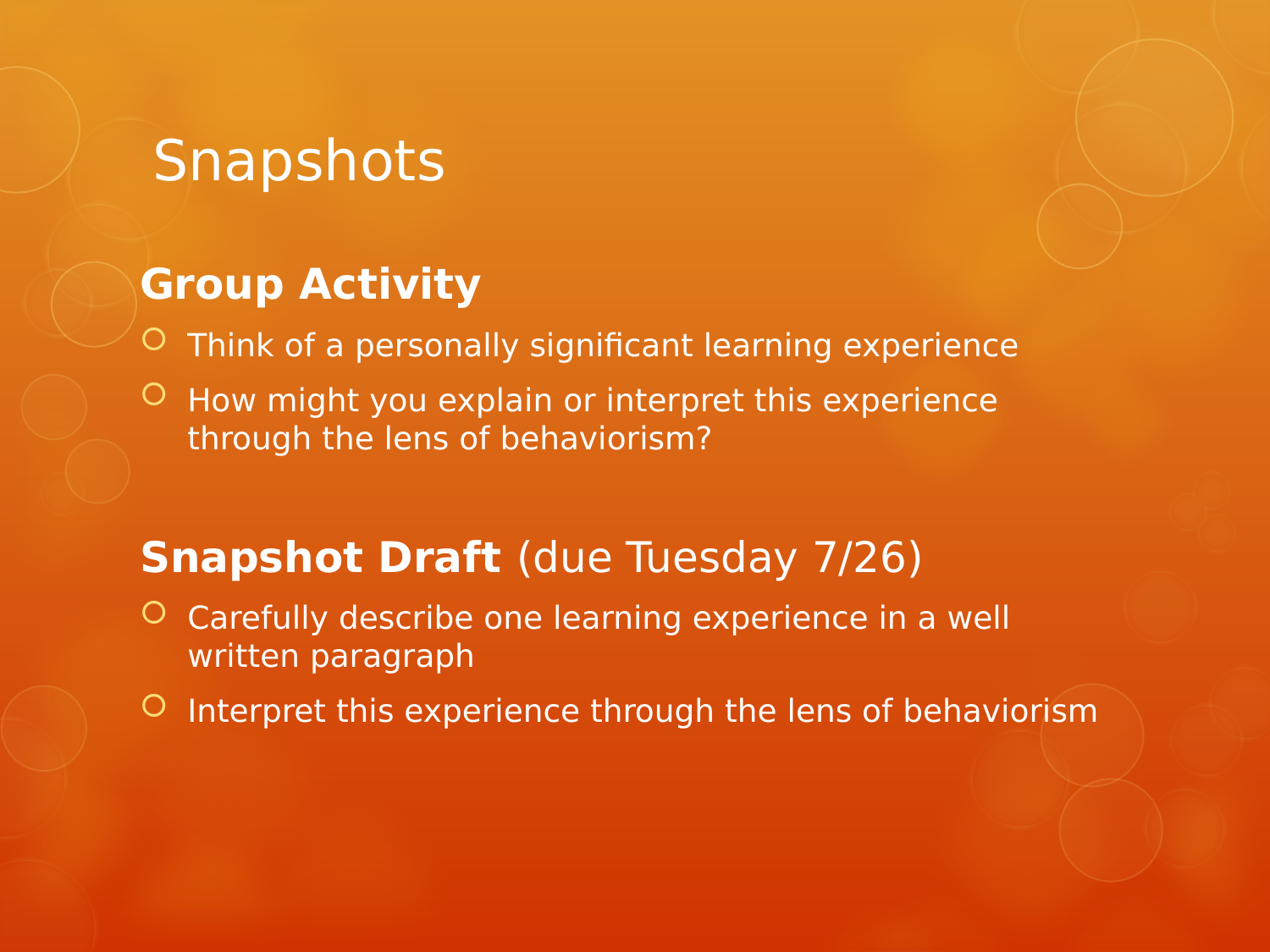

# Snapshots
Group Activity
Think of a personally significant learning experience
How might you explain or interpret this experience through the lens of behaviorism?

Snapshot Draft (due Tuesday 7/26)
Carefully describe one learning experience in a well written paragraph
Interpret this experience through the lens of behaviorism